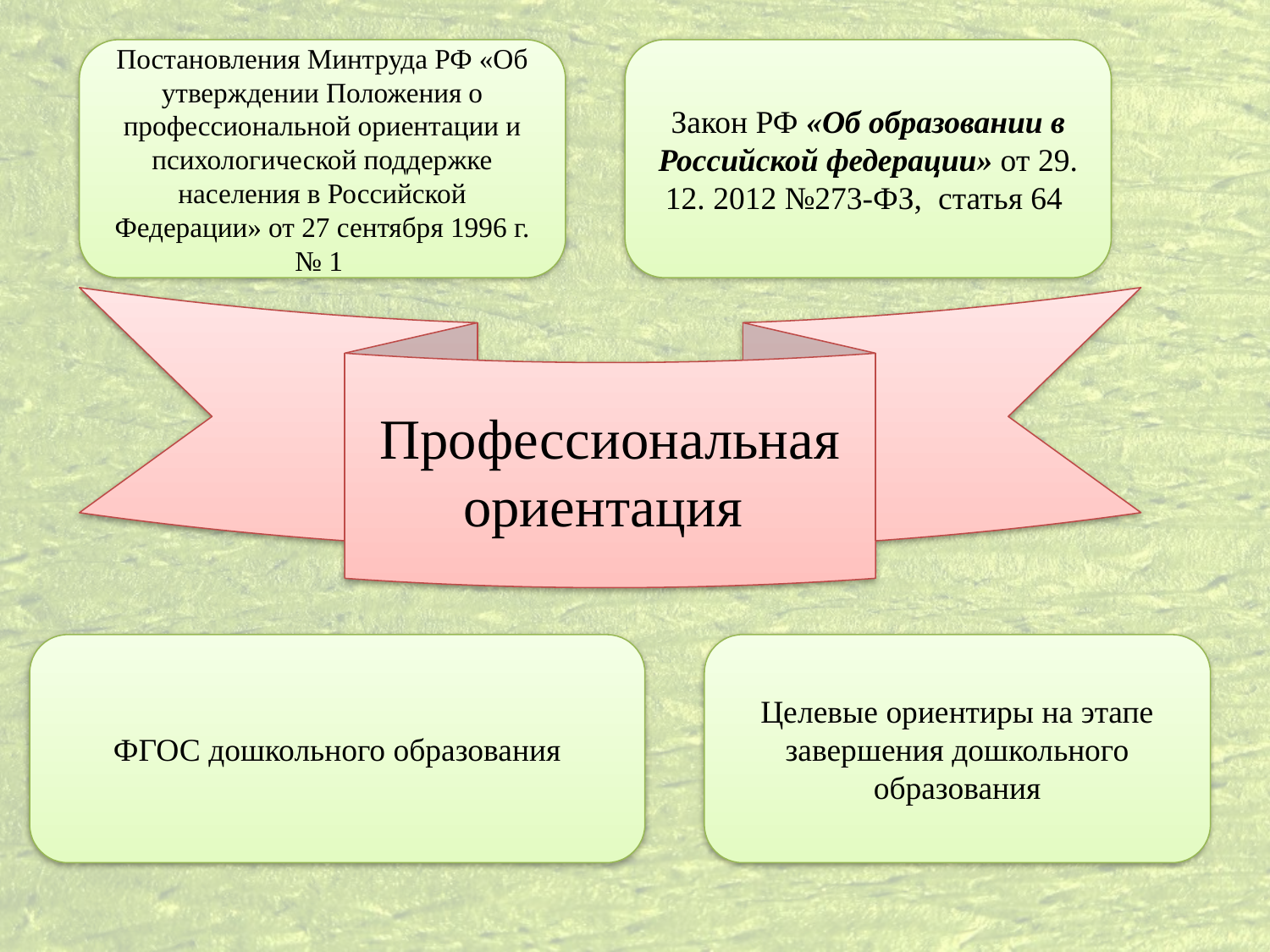

Постановления Минтруда РФ «Об утверждении Положения о профессиональной ориентации и психологической поддержке населения в Российской Федерации» от 27 сентября 1996 г. № 1
Закон РФ «Об образовании в Российской федерации» от 29. 12. 2012 №273-ФЗ,  статья 64
Профессиональная ориентация
ФГОС дошкольного образования
Целевые ориентиры на этапе завершения дошкольного образования